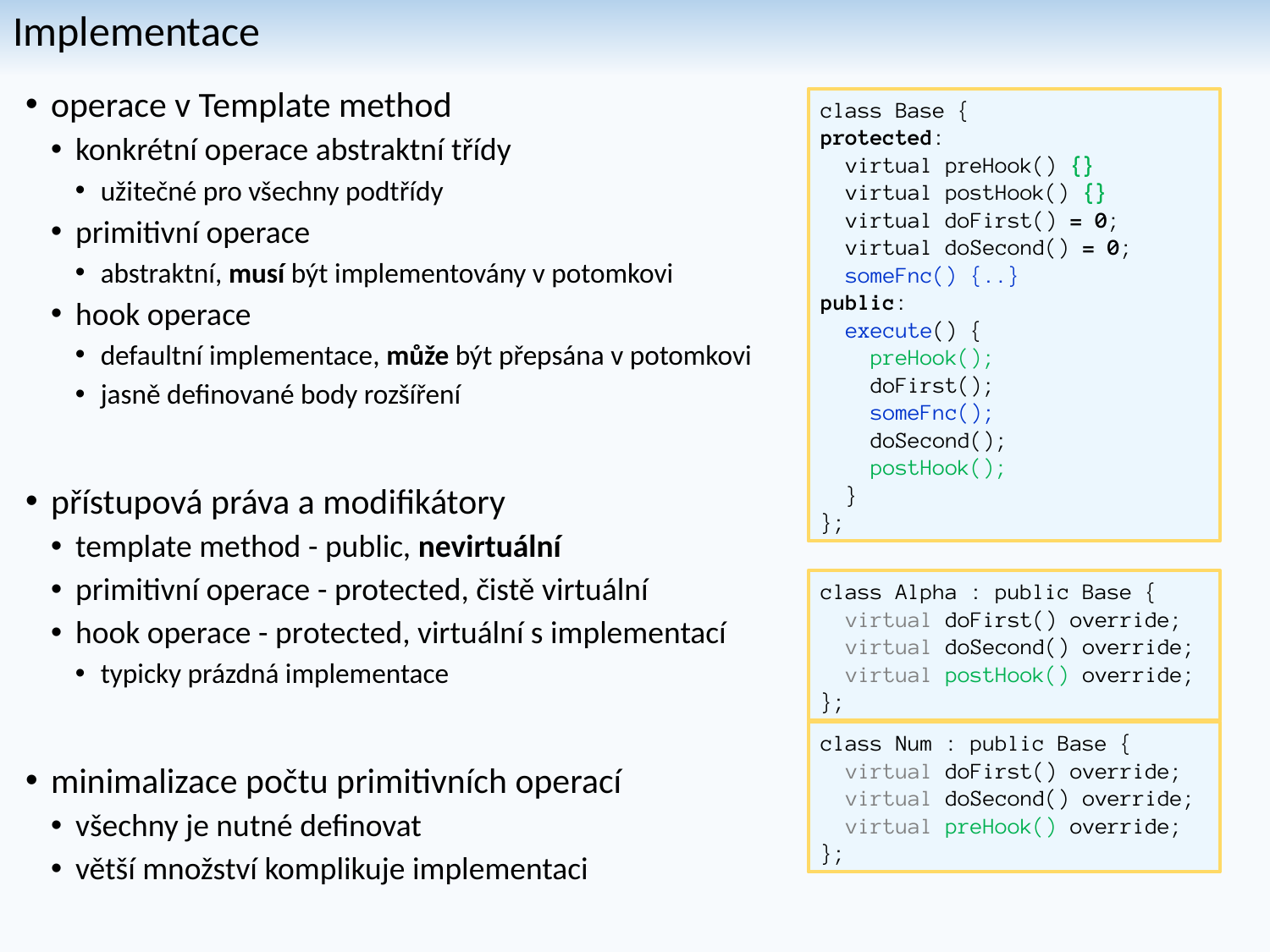

# Implementace
operace v Template method
konkrétní operace abstraktní třídy
užitečné pro všechny podtřídy
primitivní operace
abstraktní, musí být implementovány v potomkovi
hook operace
defaultní implementace, může být přepsána v potomkovi
jasně definované body rozšíření

přístupová práva a modifikátory
template method - public, nevirtuální
primitivní operace - protected, čistě virtuální
hook operace - protected, virtuální s implementací
typicky prázdná implementace

minimalizace počtu primitivních operací
všechny je nutné definovat
větší množství komplikuje implementaci
class Base {
protected:
  virtual preHook() {}
  virtual postHook() {}
  virtual doFirst() = 0;
  virtual doSecond() = 0;
  someFnc() {..}
public:
  execute() {
    preHook();
    doFirst();
    someFnc();
    doSecond();
    postHook();
  }
};
class Alpha : public Base {
  virtual doFirst() override;
  virtual doSecond() override;
  virtual postHook() override;
};
class Num : public Base {
  virtual doFirst() override;
  virtual doSecond() override;
  virtual preHook() override;
};